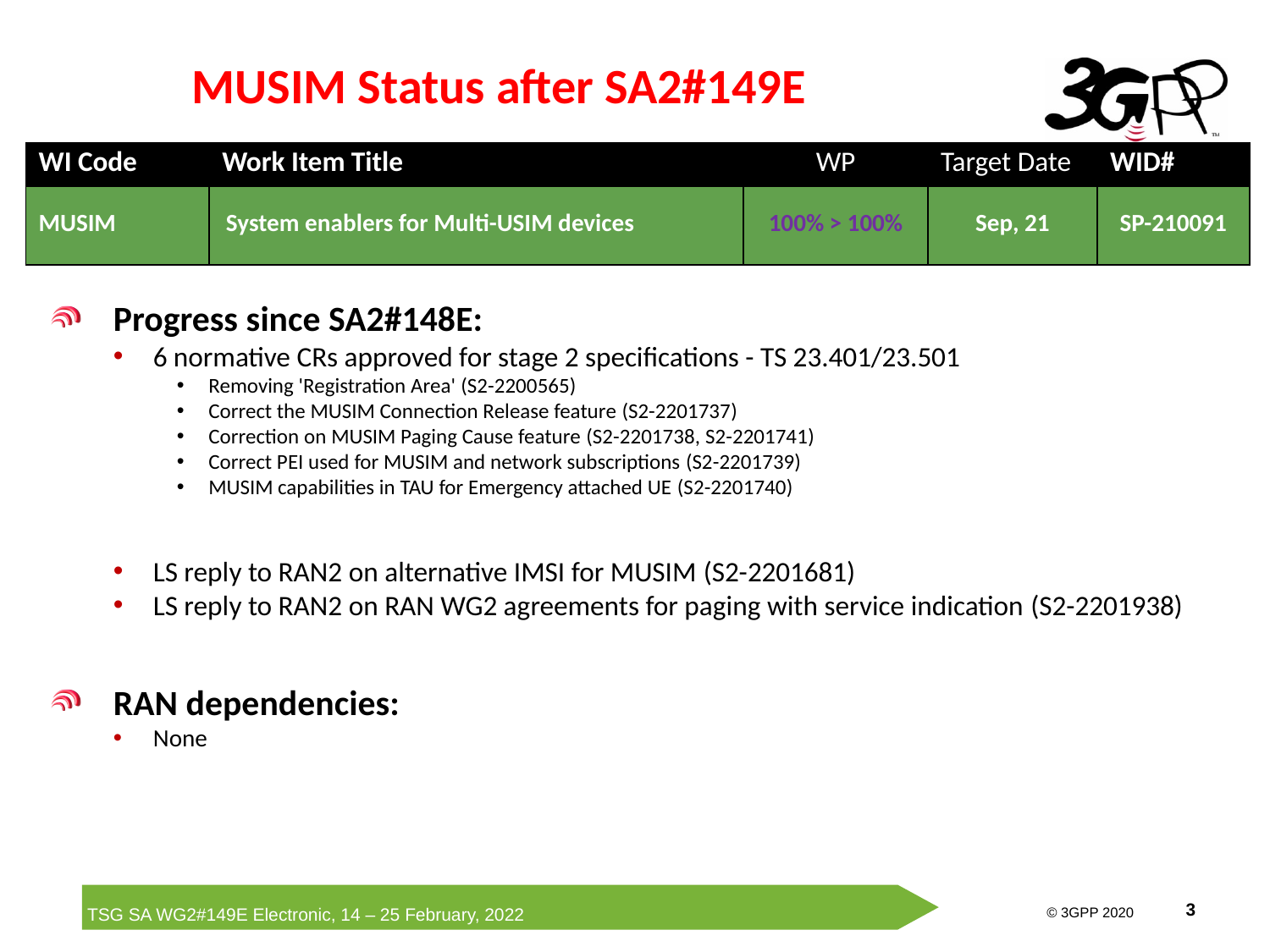

# MUSIM Status after SA2#149E
| WI Code | Work Item Title | WP | Target Date | WID# |
| --- | --- | --- | --- | --- |
| MUSIM | System enablers for Multi-USIM devices | 100% > 100% | Sep, 21 | SP-210091 |
Progress since SA2#148E:
6 normative CRs approved for stage 2 specifications - TS 23.401/23.501
Removing 'Registration Area' (S2-2200565)
Correct the MUSIM Connection Release feature (S2-2201737)
Correction on MUSIM Paging Cause feature (S2-2201738, S2-2201741)
Correct PEI used for MUSIM and network subscriptions (S2-2201739)
MUSIM capabilities in TAU for Emergency attached UE (S2-2201740)

LS reply to RAN2 on alternative IMSI for MUSIM (S2-2201681)
LS reply to RAN2 on RAN WG2 agreements for paging with service indication (S2-2201938)

RAN dependencies:
None